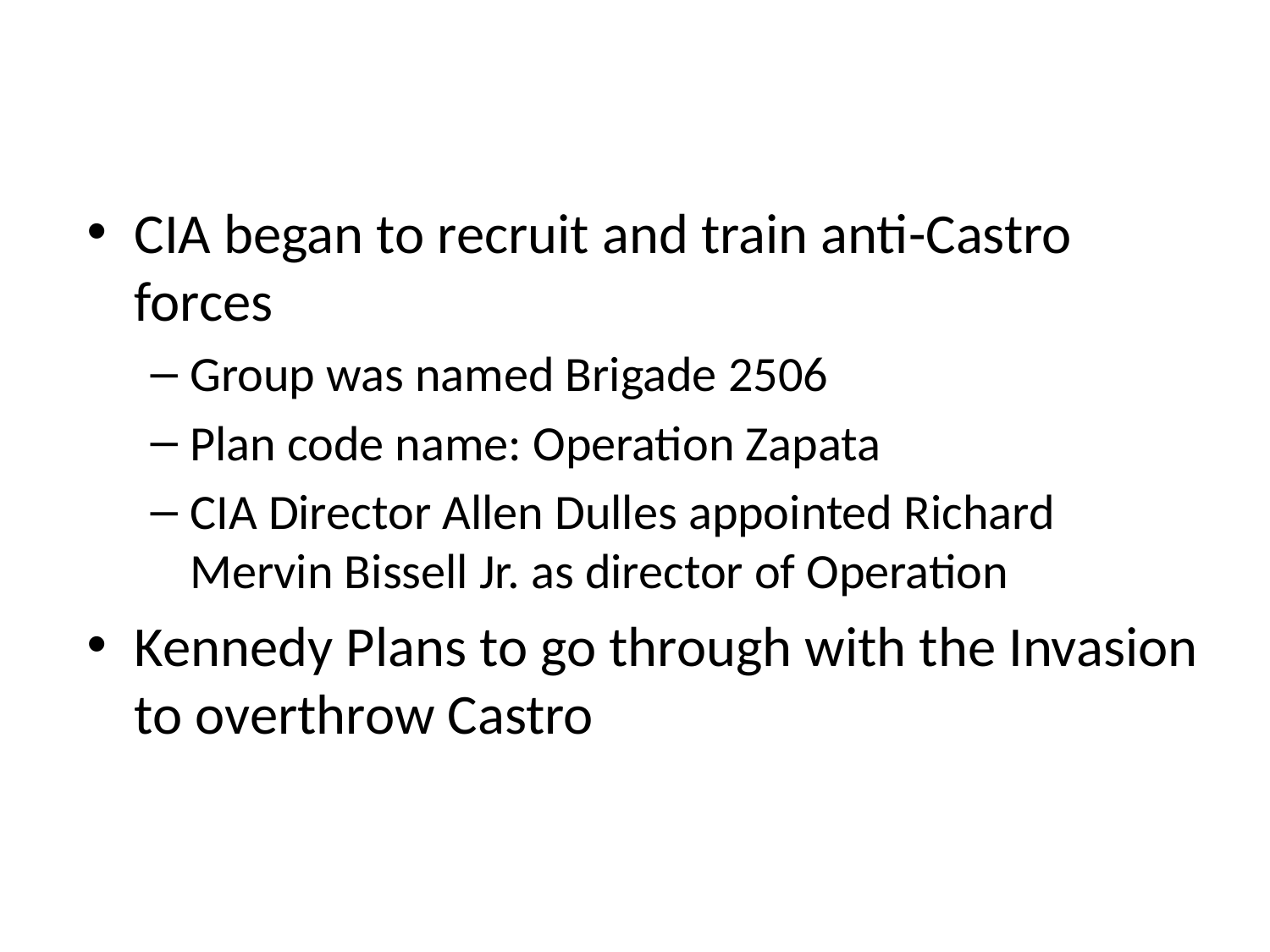

CIA began to recruit and train anti-Castro forces
Group was named Brigade 2506
Plan code name: Operation Zapata
CIA Director Allen Dulles appointed Richard Mervin Bissell Jr. as director of Operation
Kennedy Plans to go through with the Invasion to overthrow Castro